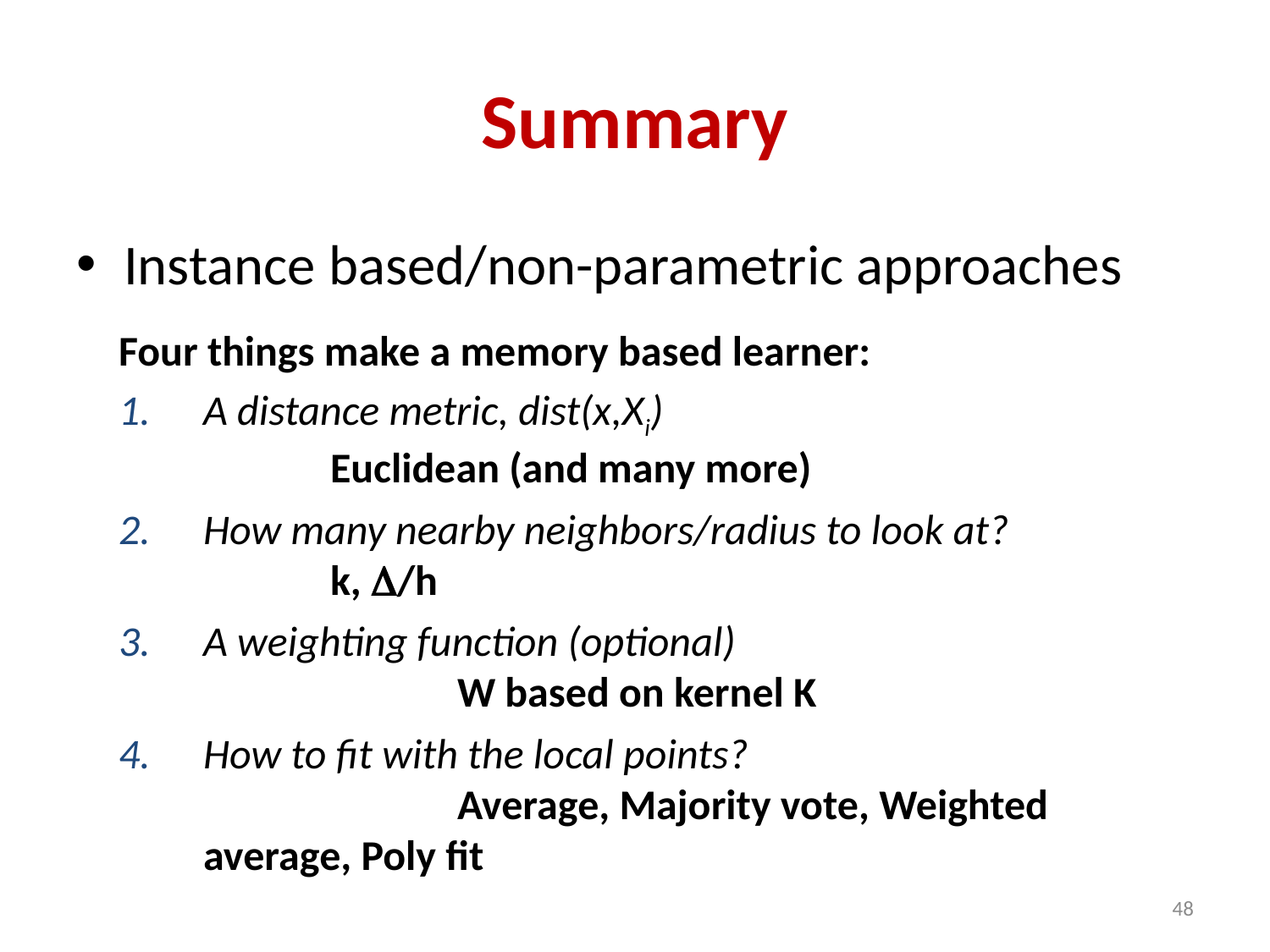

# Summary
Instance based/non-parametric approaches
Four things make a memory based learner:
A distance metric, dist(x,Xi)					Euclidean (and many more)
How many nearby neighbors/radius to look at?		k, Δ/h
A weighting function (optional)					W based on kernel K
How to fit with the local points?					Average, Majority vote, Weighted average, Poly fit
48